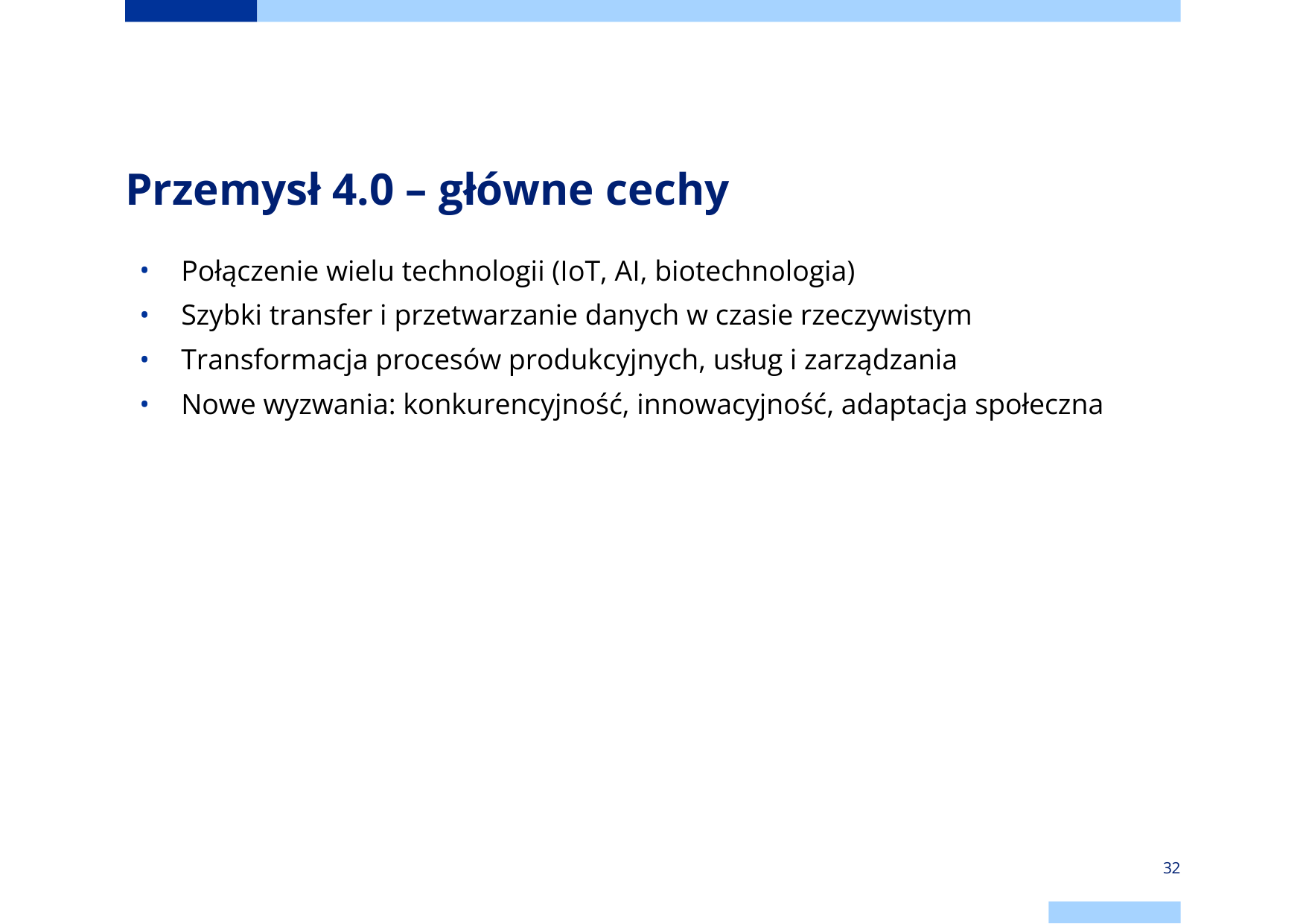

# Przemysł 4.0 – główne cechy
Połączenie wielu technologii (IoT, AI, biotechnologia)
Szybki transfer i przetwarzanie danych w czasie rzeczywistym
Transformacja procesów produkcyjnych, usług i zarządzania
Nowe wyzwania: konkurencyjność, innowacyjność, adaptacja społeczna
32